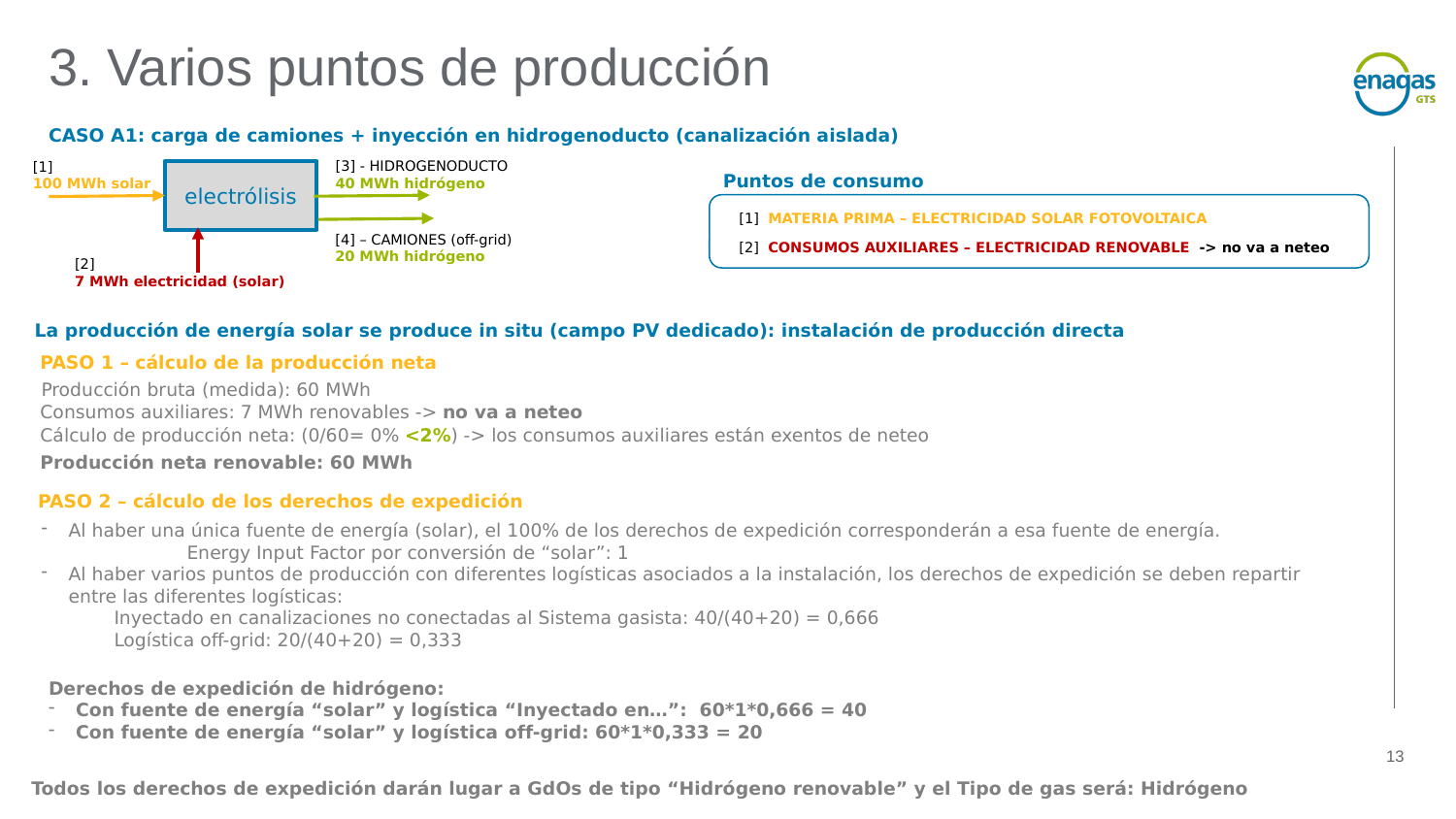

3. Varios puntos de producción
CASO A1: carga de camiones + inyección en hidrogenoducto (canalización aislada)
[3] - HIDROGENODUCTO
40 MWh hidrógeno
[1]
100 MWh solar
electrólisis
Puntos de consumo

[1]  MATERIA PRIMA – ELECTRICIDAD SOLAR FOTOVOLTAICA
[2]  CONSUMOS AUXILIARES – ELECTRICIDAD RENOVABLE  -> no va a neteo
[4] – CAMIONES (off-grid)
20 MWh hidrógeno
[2]
7 MWh electricidad (solar)
La producción de energía solar se produce in situ (campo PV dedicado): instalación de producción directa
PASO 1 – cálculo de la producción neta
Producción bruta (medida): 60 MWh
Consumos auxiliares: 7 MWh renovables -> no va a neteo
Cálculo de producción neta: (0/60= 0% <2%) -> los consumos auxiliares están exentos de neteo
Producción neta renovable: 60 MWh
PASO 2 – cálculo de los derechos de expedición
Al haber una única fuente de energía (solar), el 100% de los derechos de expedición corresponderán a esa fuente de energía.
	Energy Input Factor por conversión de “solar”: 1
Al haber varios puntos de producción con diferentes logísticas asociados a la instalación, los derechos de expedición se deben repartir entre las diferentes logísticas:
Inyectado en canalizaciones no conectadas al Sistema gasista: 40/(40+20) = 0,666
Logística off-grid: 20/(40+20) = 0,333
Derechos de expedición de hidrógeno:
Con fuente de energía “solar” y logística “Inyectado en…”:  60*1*0,666 = 40
Con fuente de energía “solar” y logística off-grid: 60*1*0,333 = 20
13
Todos los derechos de expedición darán lugar a GdOs de tipo “Hidrógeno renovable” y el Tipo de gas será: Hidrógeno